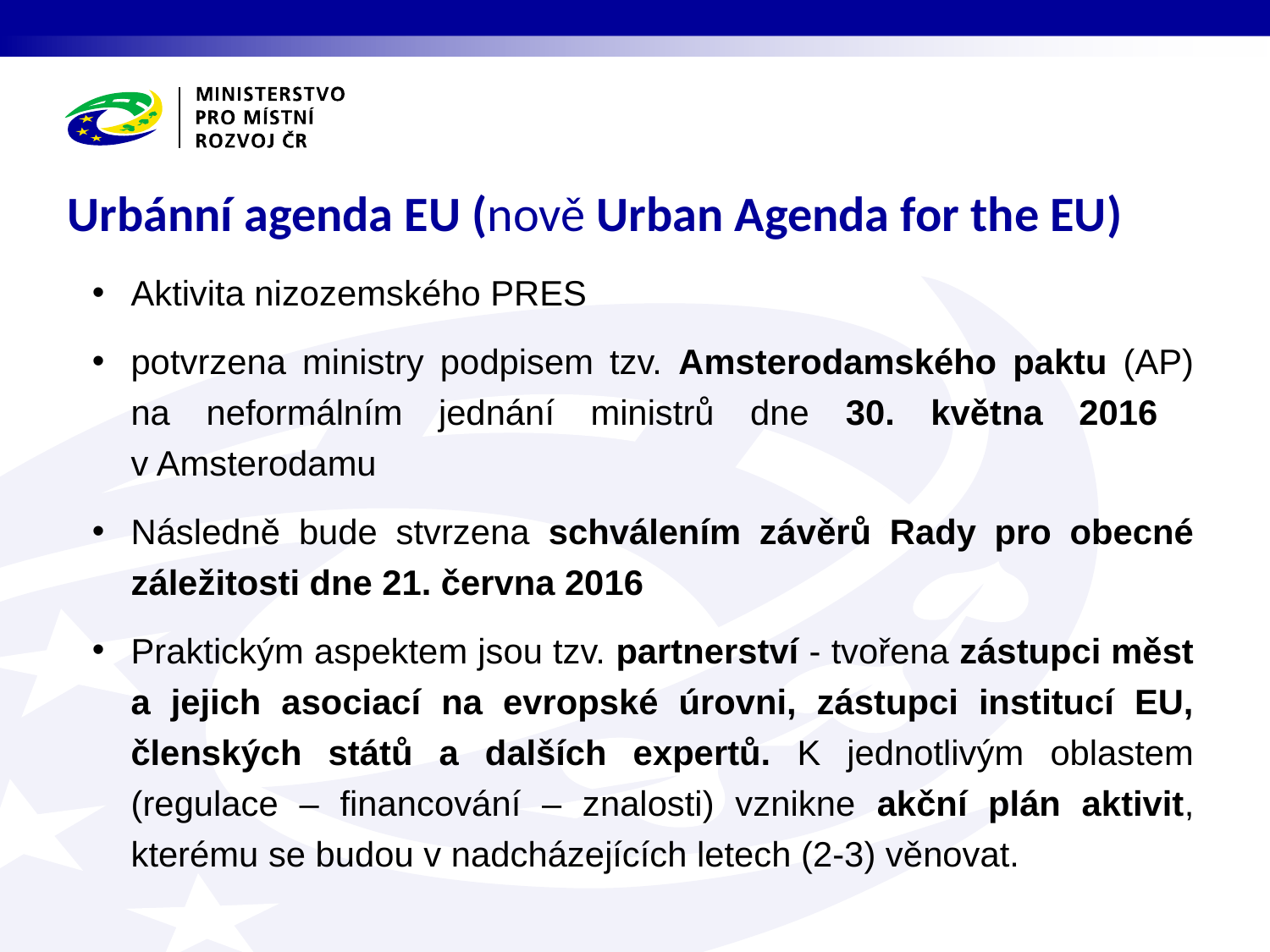

# Urbánní agenda EU (nově Urban Agenda for the EU)
Aktivita nizozemského PRES
potvrzena ministry podpisem tzv. Amsterodamského paktu (AP) na neformálním jednání ministrů dne 30. května 2016
v Amsterodamu
Následně bude stvrzena schválením závěrů Rady pro obecné záležitosti dne 21. června 2016
Praktickým aspektem jsou tzv. partnerství - tvořena zástupci měst a jejich asociací na evropské úrovni, zástupci institucí EU, členských států a dalších expertů. K jednotlivým oblastem (regulace – financování – znalosti) vznikne akční plán aktivit, kterému se budou v nadcházejících letech (2-3) věnovat.